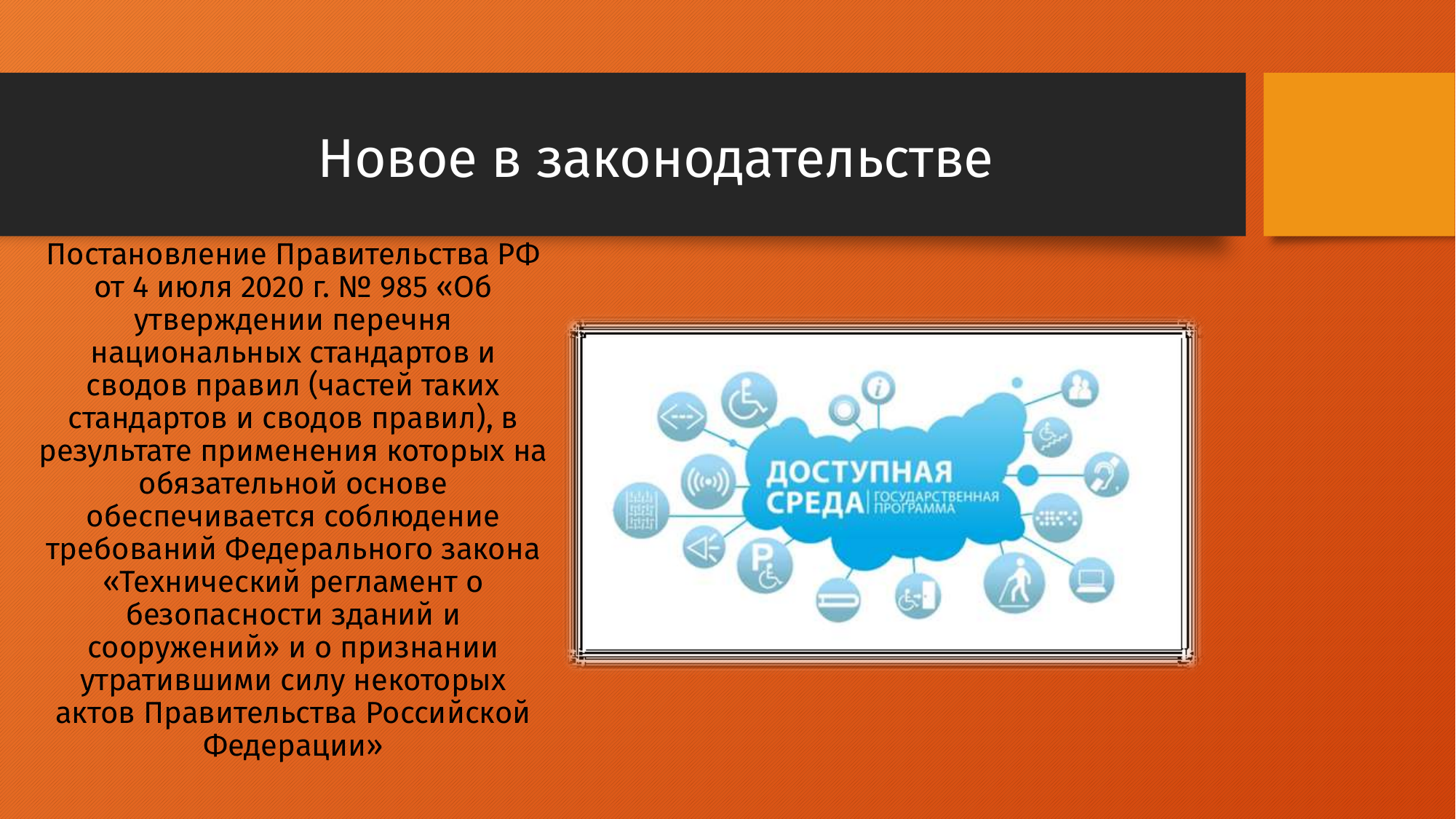

# Новое в законодательстве
Постановление Правительства РФ от 4 июля 2020 г. № 985 «Об утверждении перечня национальных стандартов и сводов правил (частей таких стандартов и сводов правил), в результате применения которых на обязательной основе обеспечивается соблюдение требований Федерального закона «Технический регламент о безопасности зданий и сооружений» и о признании утратившими силу некоторых актов Правительства Российской Федерации»